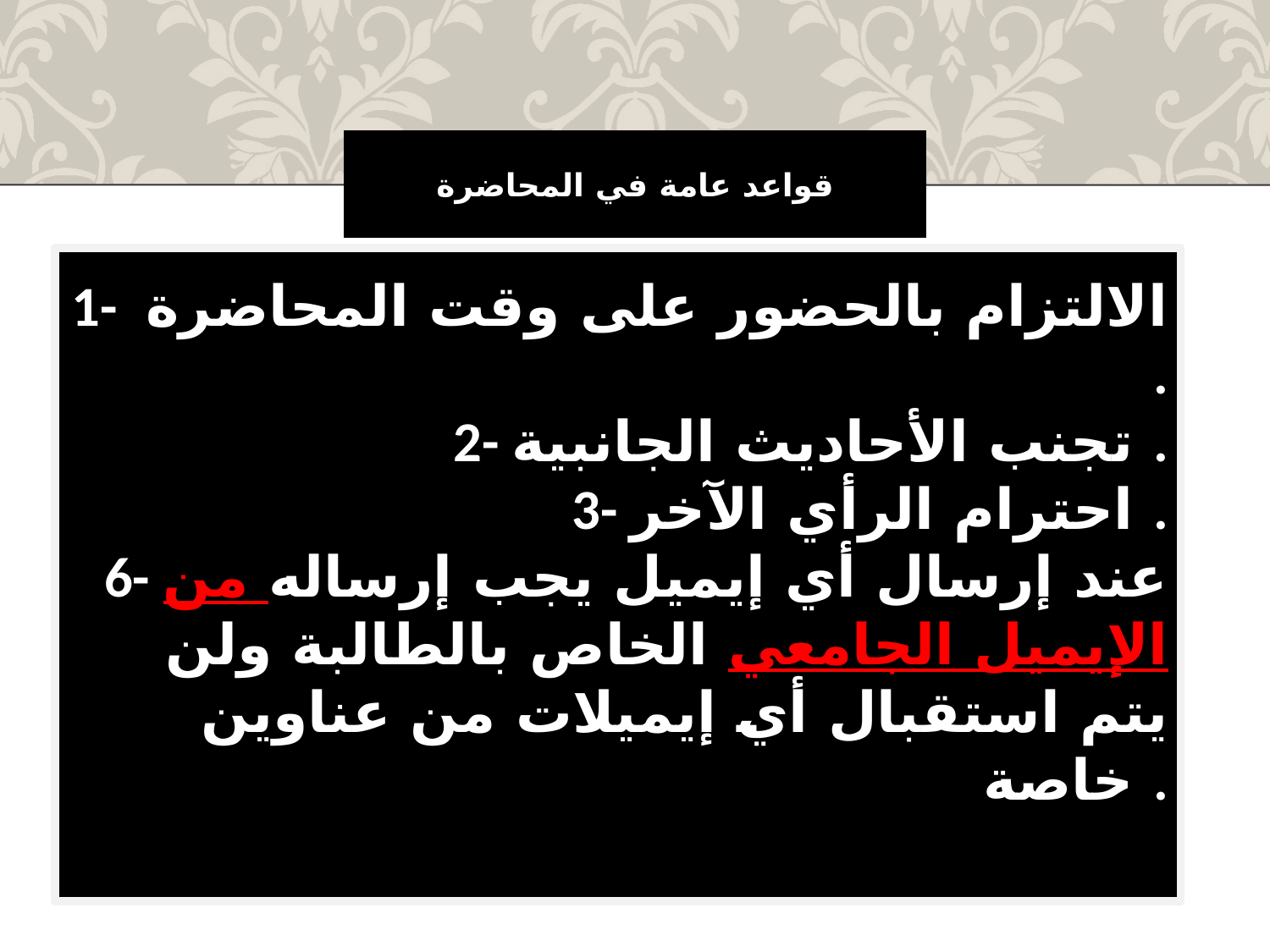

# قواعد عامة في المحاضرة
1-  الالتزام بالحضور على وقت المحاضرة .
2- تجنب الأحاديث الجانبية .
3- احترام الرأي الآخر .
6- عند إرسال أي إيميل يجب إرساله من الإيميل الجامعي الخاص بالطالبة ولن يتم استقبال أي إيميلات من عناوين خاصة .